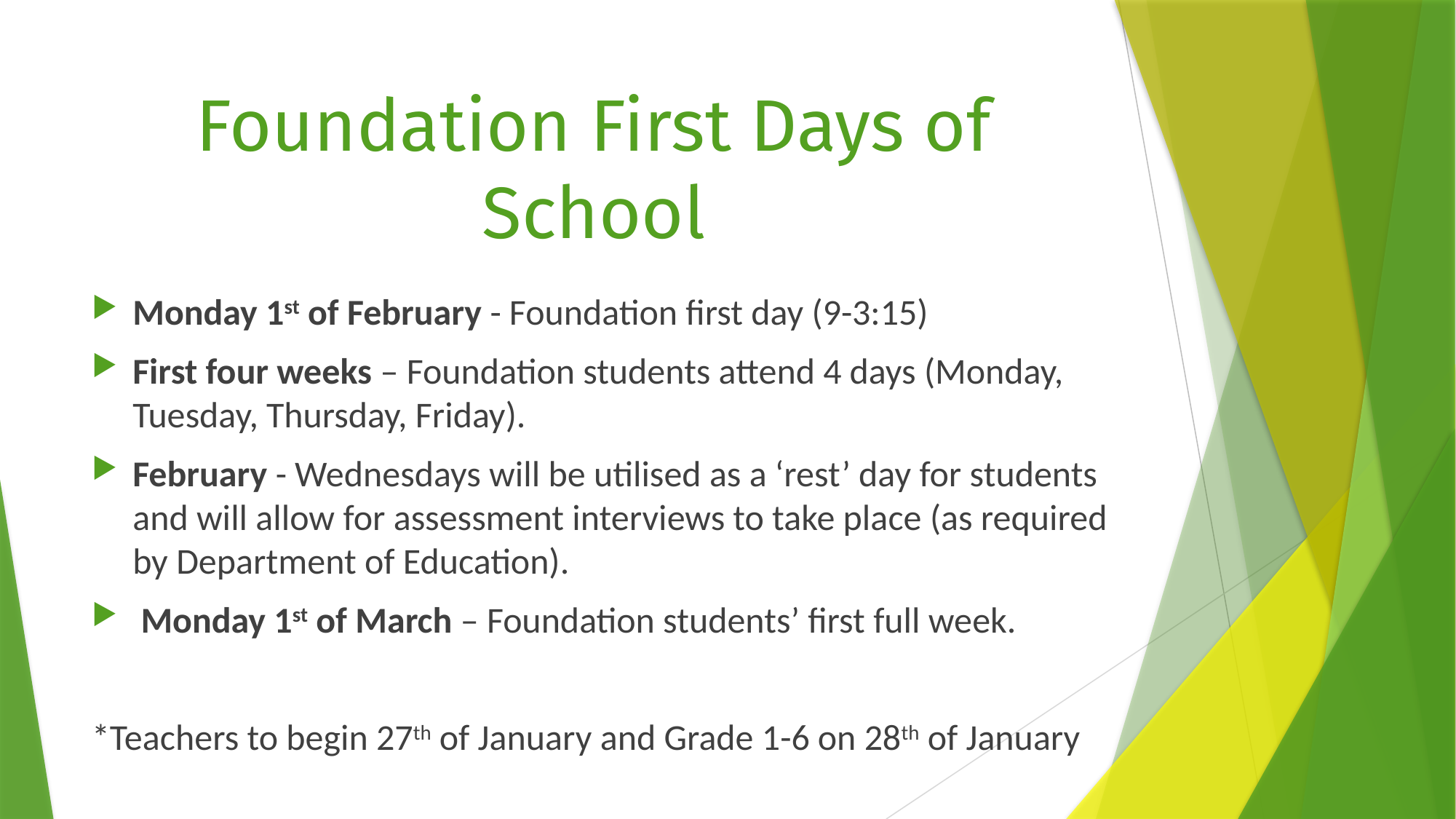

# Foundation First Days of School
Monday 1st of February - Foundation first day (9-3:15)
First four weeks – Foundation students attend 4 days (Monday, Tuesday, Thursday, Friday).
February - Wednesdays will be utilised as a ‘rest’ day for students and will allow for assessment interviews to take place (as required by Department of Education).
 Monday 1st of March – Foundation students’ first full week.

*Teachers to begin 27th of January and Grade 1-6 on 28th of January